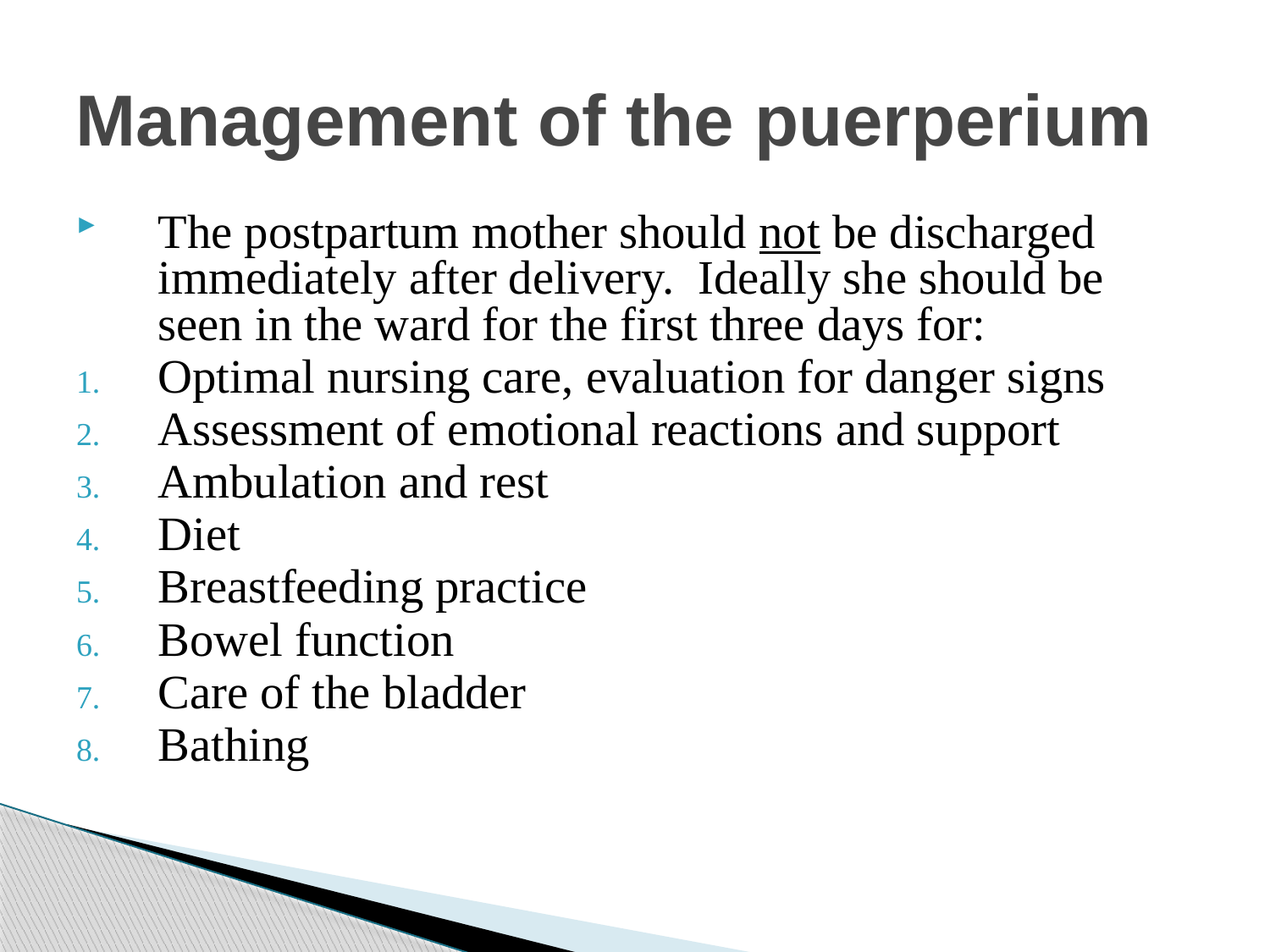

# Management of the puerperium
The postpartum mother should not be discharged immediately after delivery.  Ideally she should be seen in the ward for the first three days for:
Optimal nursing care, evaluation for danger signs
Assessment of emotional reactions and support
Ambulation and rest
Diet
Breastfeeding practice
Bowel function
Care of the bladder
Bathing